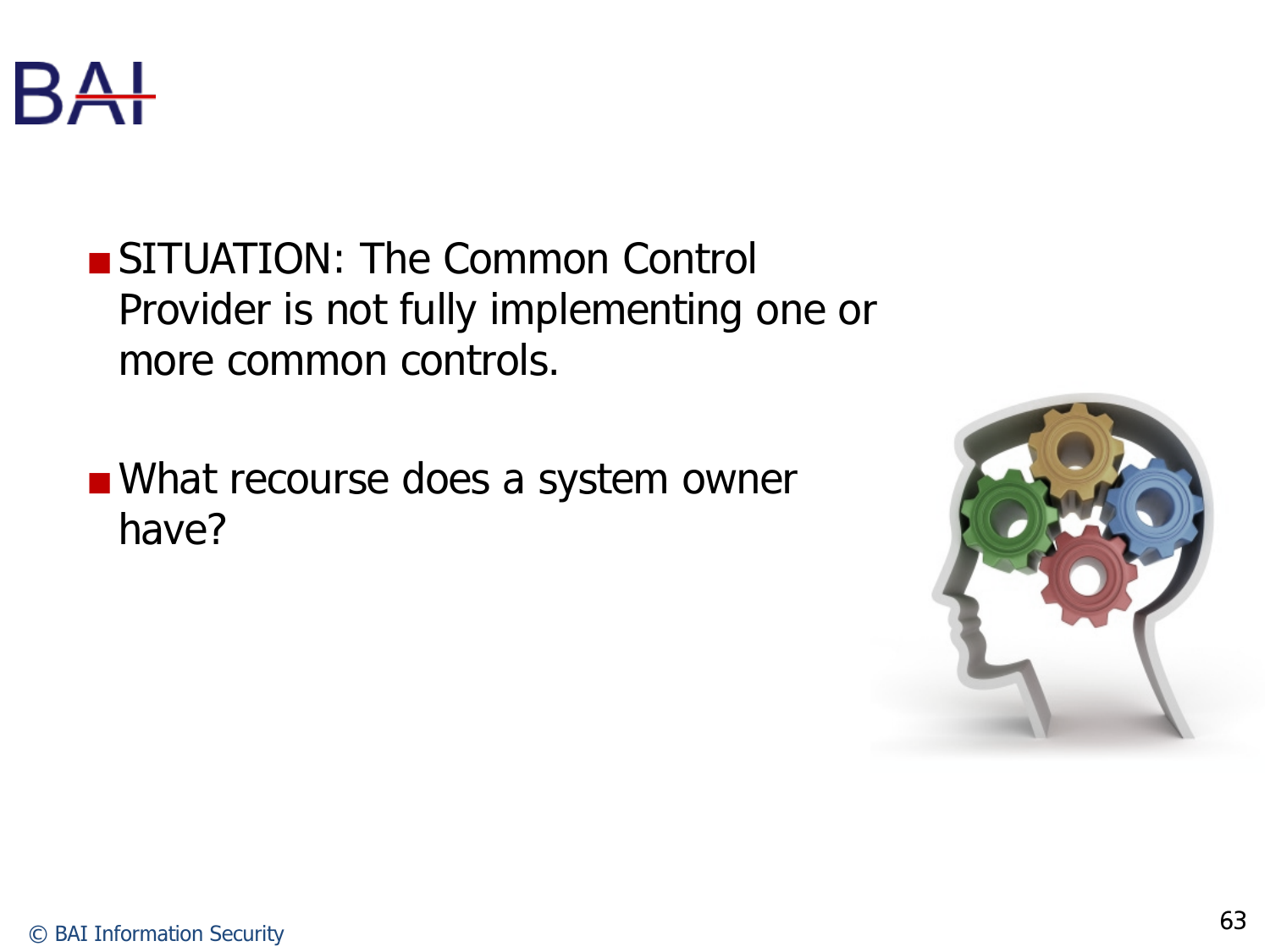

SITUATION: The Common Control Provider is not fully implementing one or more common controls.

What recourse does a system owner have?